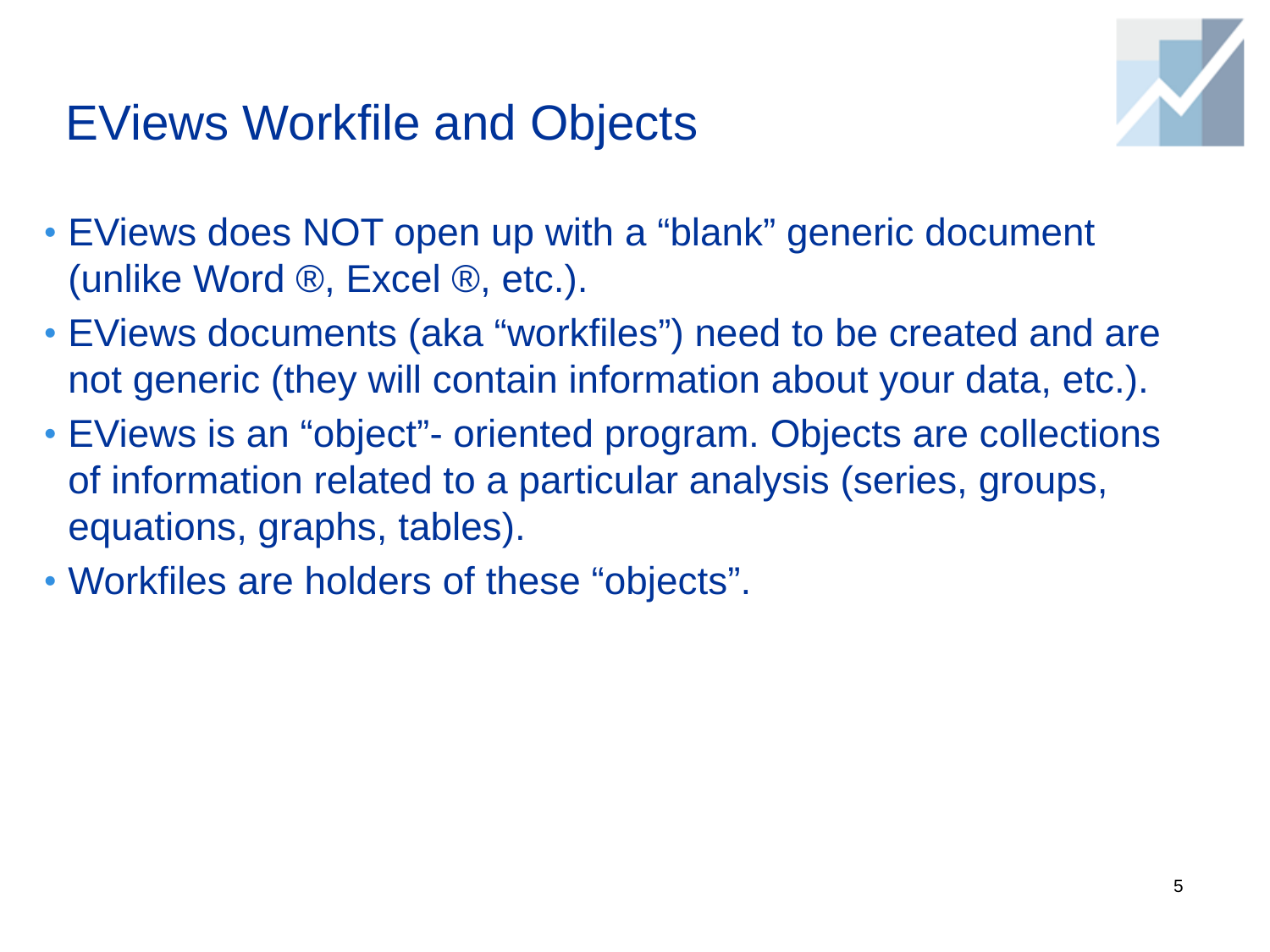

# EViews Workfile and Objects
EViews does NOT open up with a “blank” generic document (unlike Word ®, Excel ®, etc.).
EViews documents (aka “workfiles”) need to be created and are not generic (they will contain information about your data, etc.).
EViews is an “object”- oriented program. Objects are collections of information related to a particular analysis (series, groups, equations, graphs, tables).
Workfiles are holders of these “objects”.

5